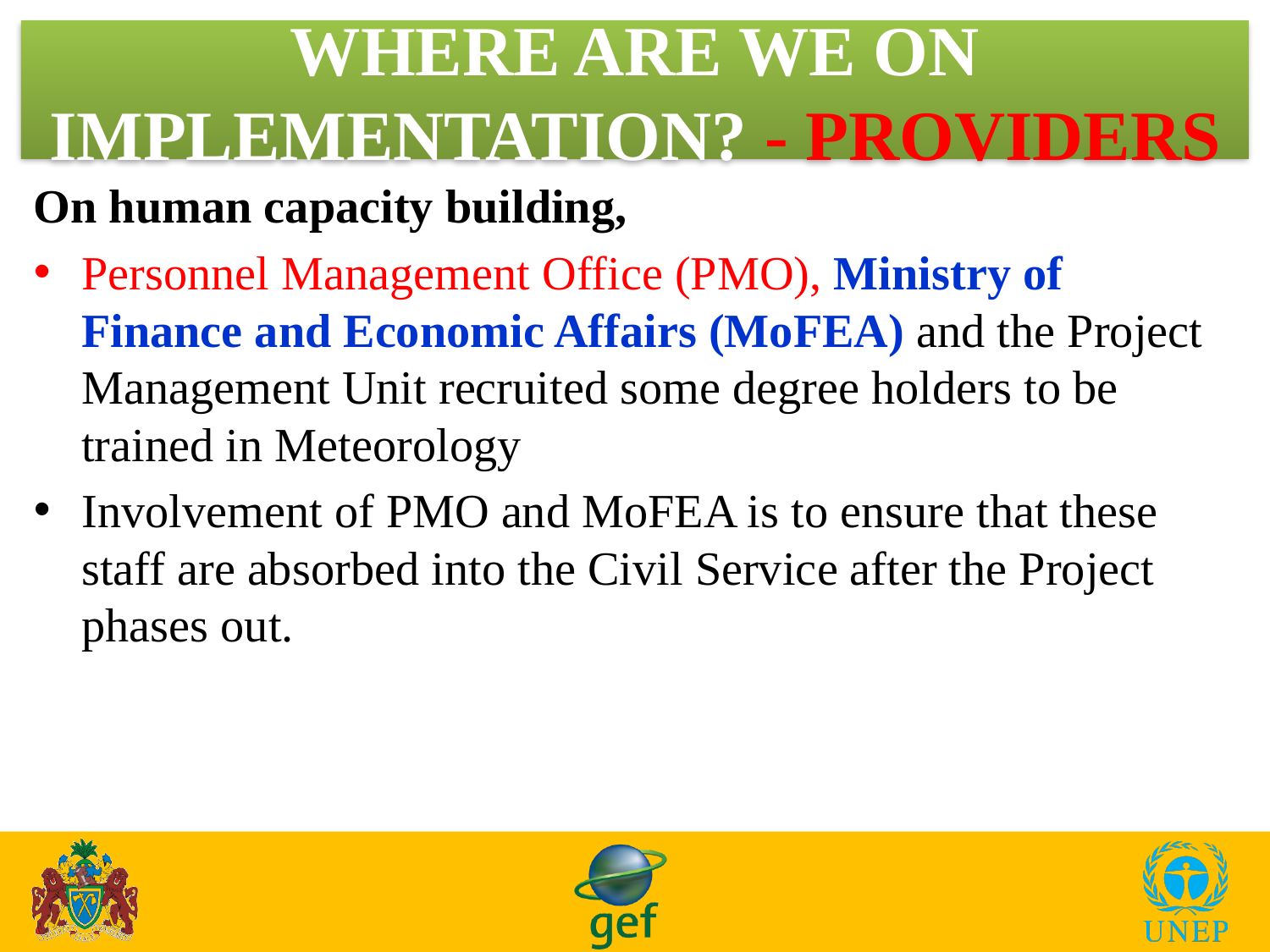

# WHERE ARE WE ON IMPLEMENTATION? - PROVIDERS
On human capacity building,
Personnel Management Office (PMO), Ministry of Finance and Economic Affairs (MoFEA) and the Project Management Unit recruited some degree holders to be trained in Meteorology
Involvement of PMO and MoFEA is to ensure that these staff are absorbed into the Civil Service after the Project phases out.